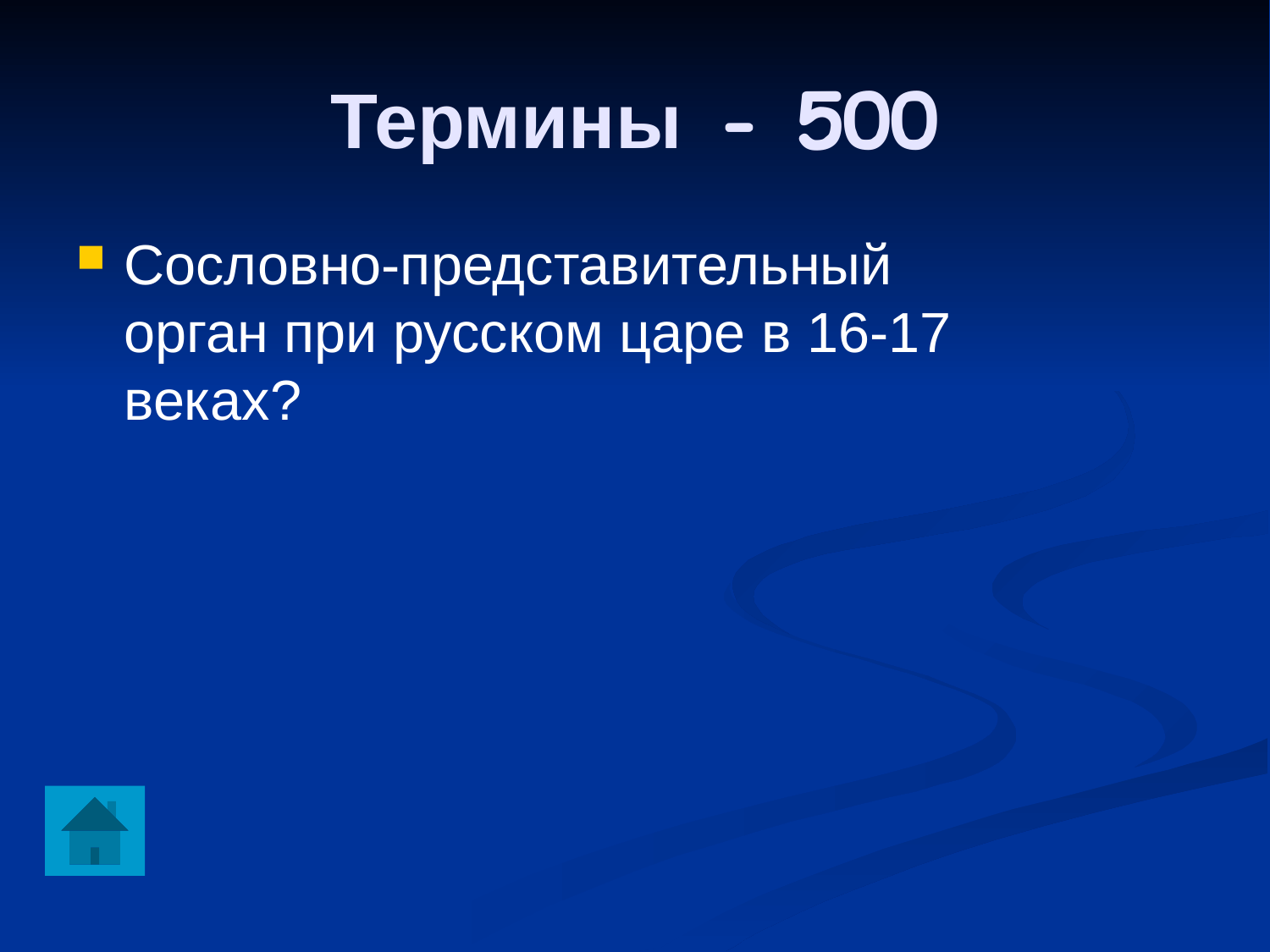

Термины - 500
Сословно-представительный орган при русском царе в 16-17 веках?